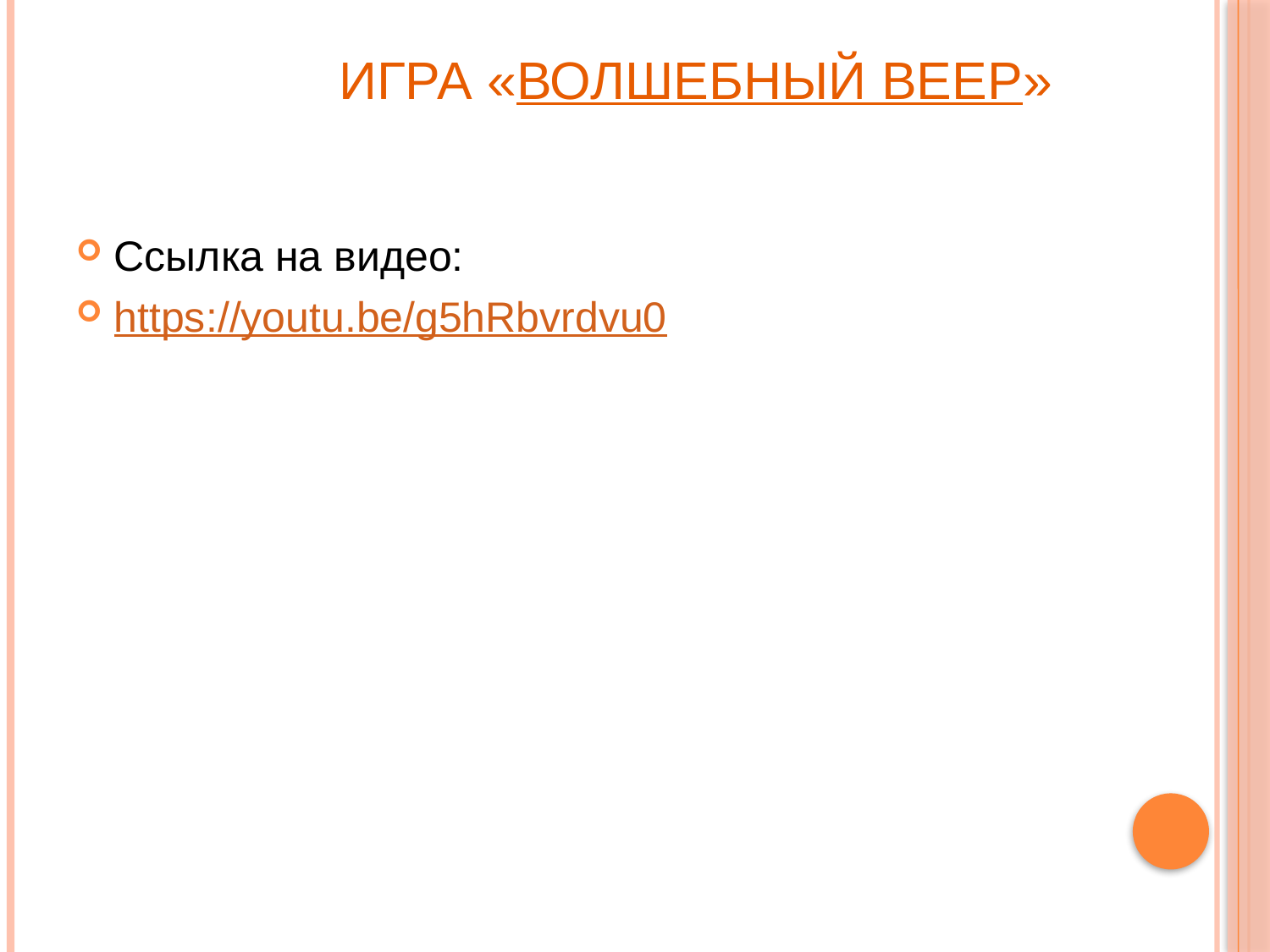

# игра «Волшебный веер»
Ссылка на видео:
https://youtu.be/g5hRbvrdvu0